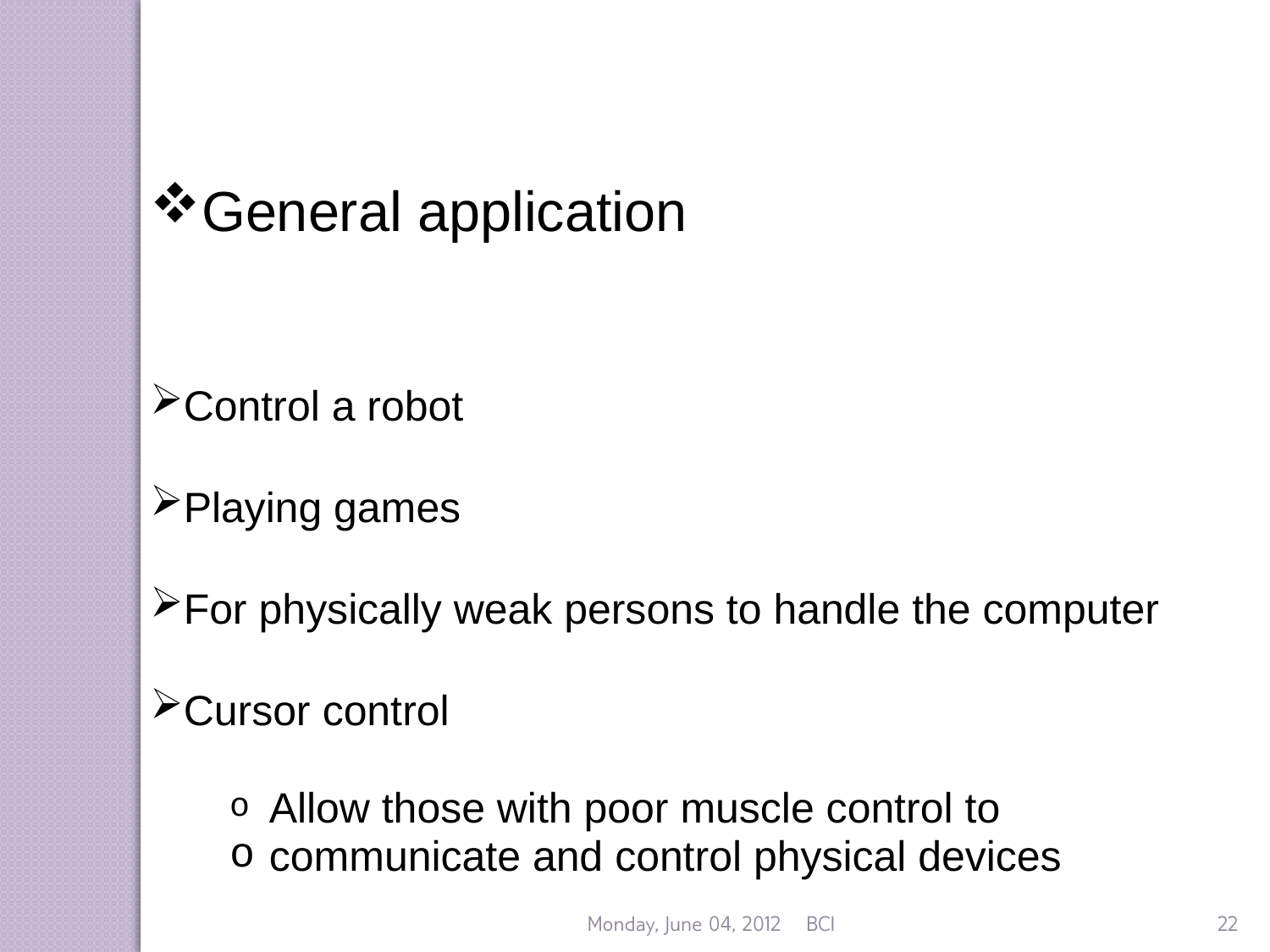

General application

Control a robot

Playing games

For physically weak persons to handle the computer

Cursor control

Allow those with poor muscle control to
communicate and control physical devices

Monday, June 04, 2012
BCI
22